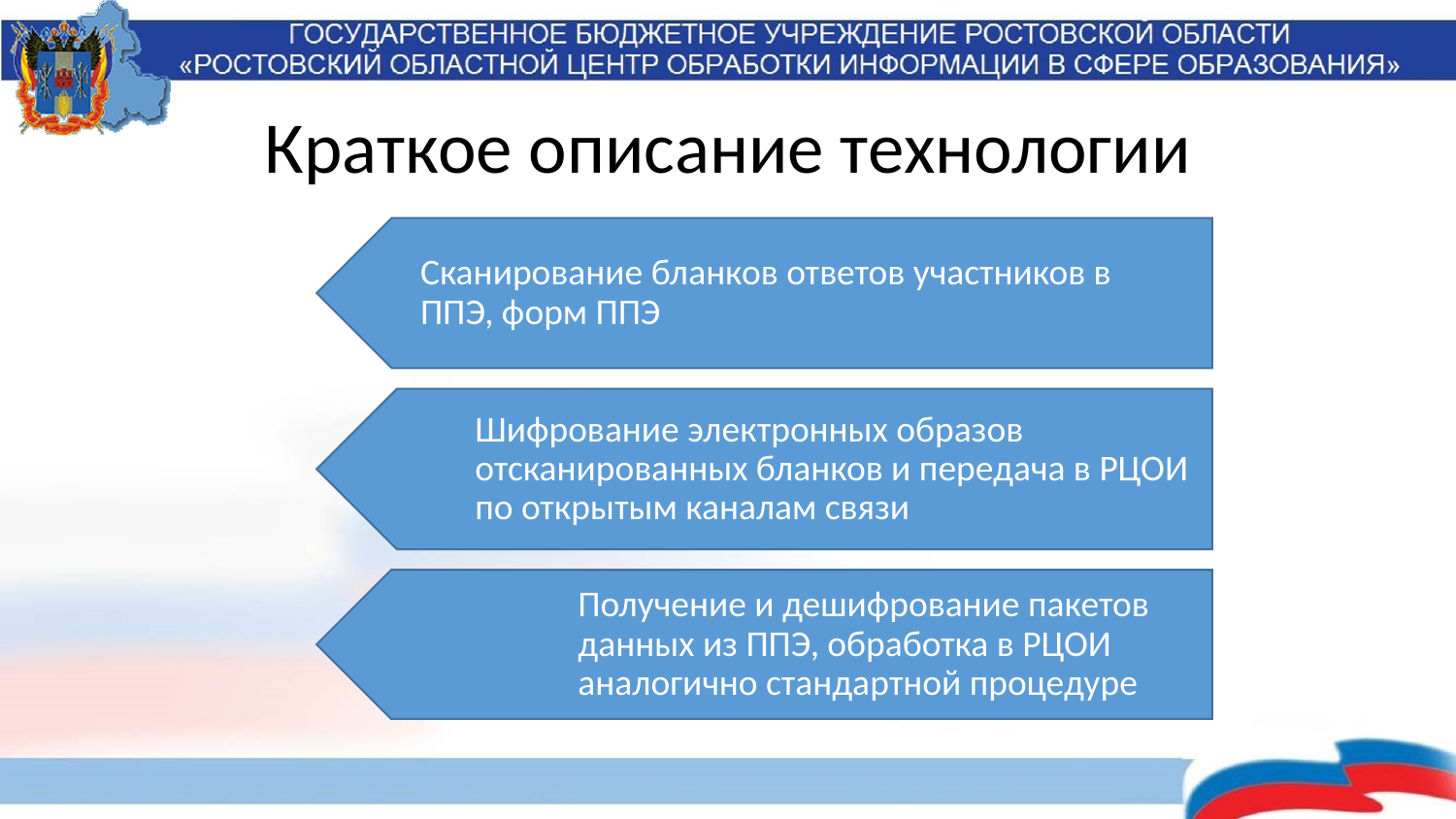

# Краткое описание технологии

Сканирование бланков ответов участников в ППЭ, форм ППЭ

Шифрование электронных образов отсканированных бланков и передача в РЦОИ по открытым каналам связи

Получение и дешифрование пакетов данных из ППЭ, обработка в РЦОИ аналогично стандартной процедуре